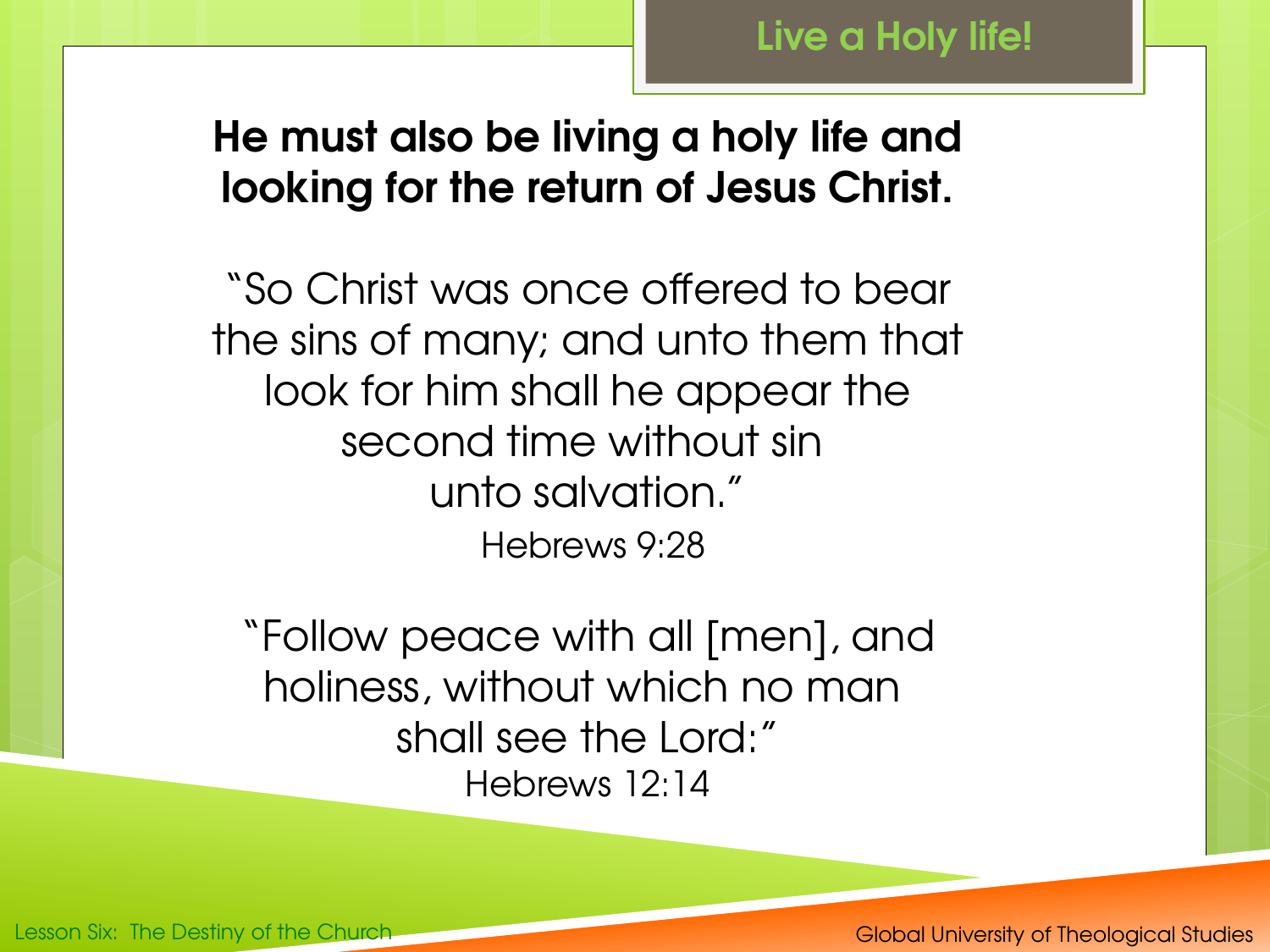

Live a Holy life!
He must also be living a holy life and looking for the return of Jesus Christ.

“So Christ was once offered to bear the sins of many; and unto them that look for him shall he appear the second time without sin
unto salvation.”
 Hebrews 9:28

“Follow peace with all [men], and holiness, without which no man
shall see the Lord:”
Hebrews 12:14
 Global University of Theological Studies
Lesson Six:  The Destiny of the Church